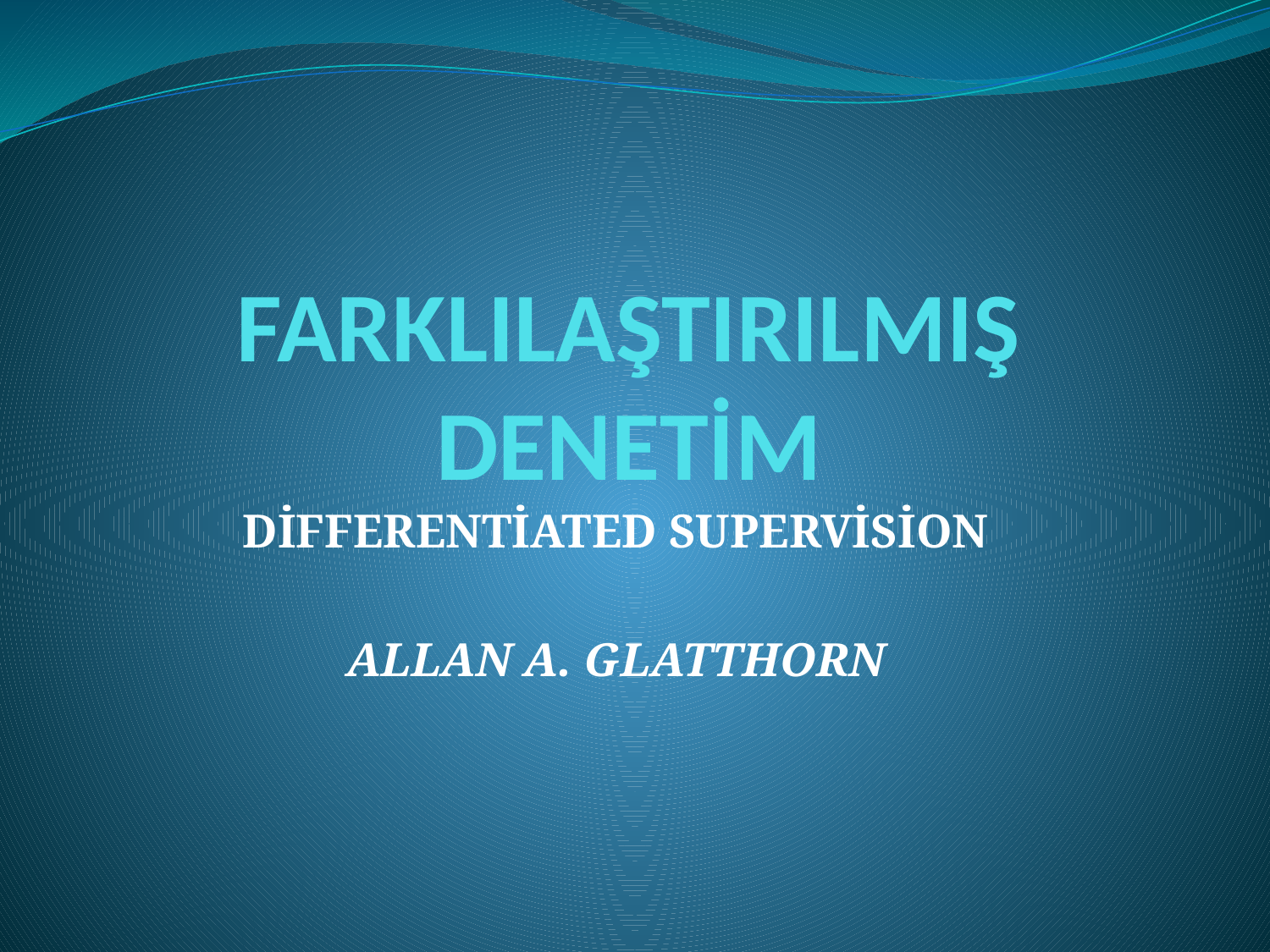

# FARKLILAŞTIRILMIŞ DENETİM
DİFFERENTİATED SUPERVİSİON

ALLAN A. GLATTHORN